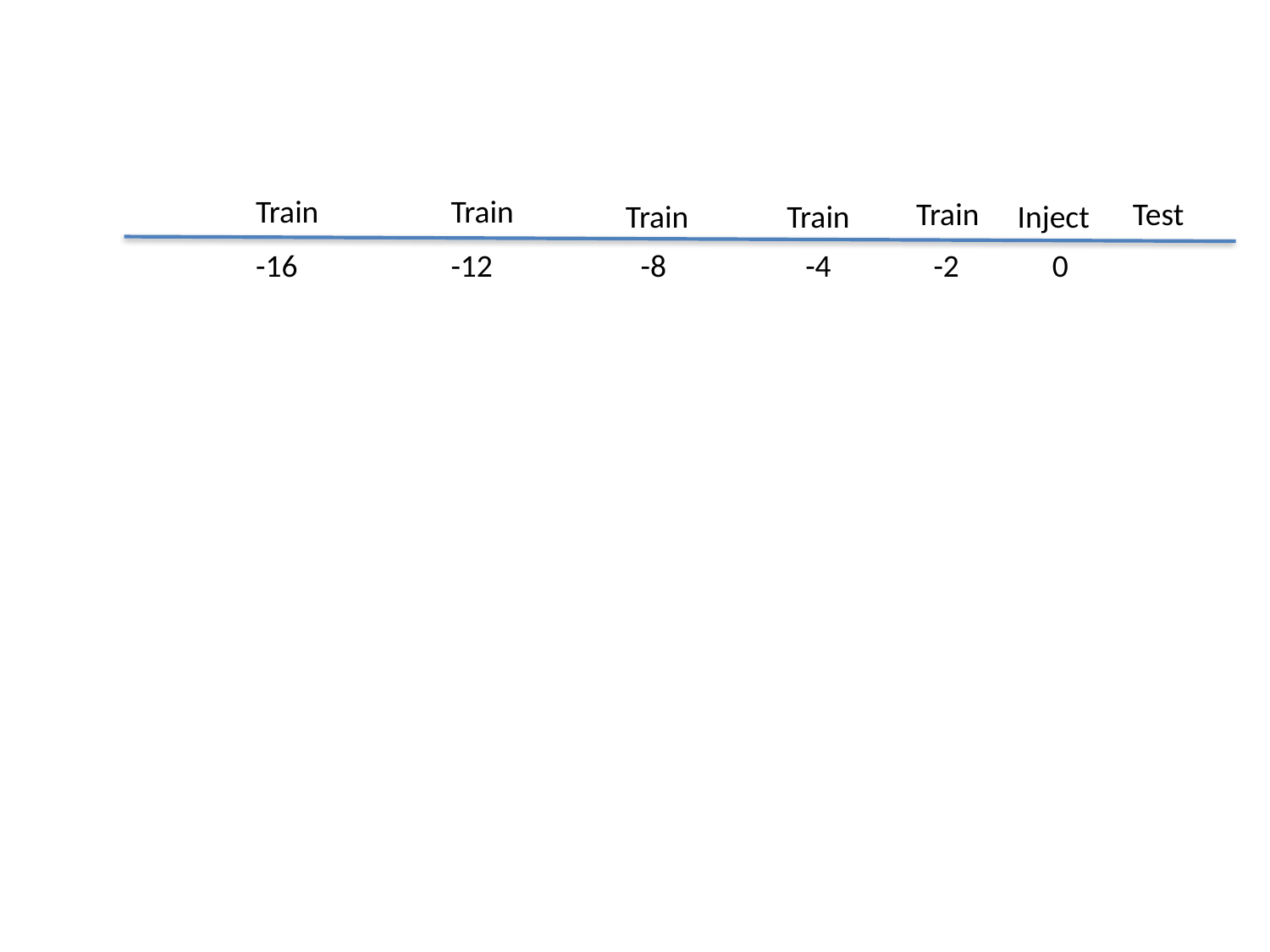

Train
Train
Train
Test
Train
Train
Inject
-16
-12
-8
-4
-2
0